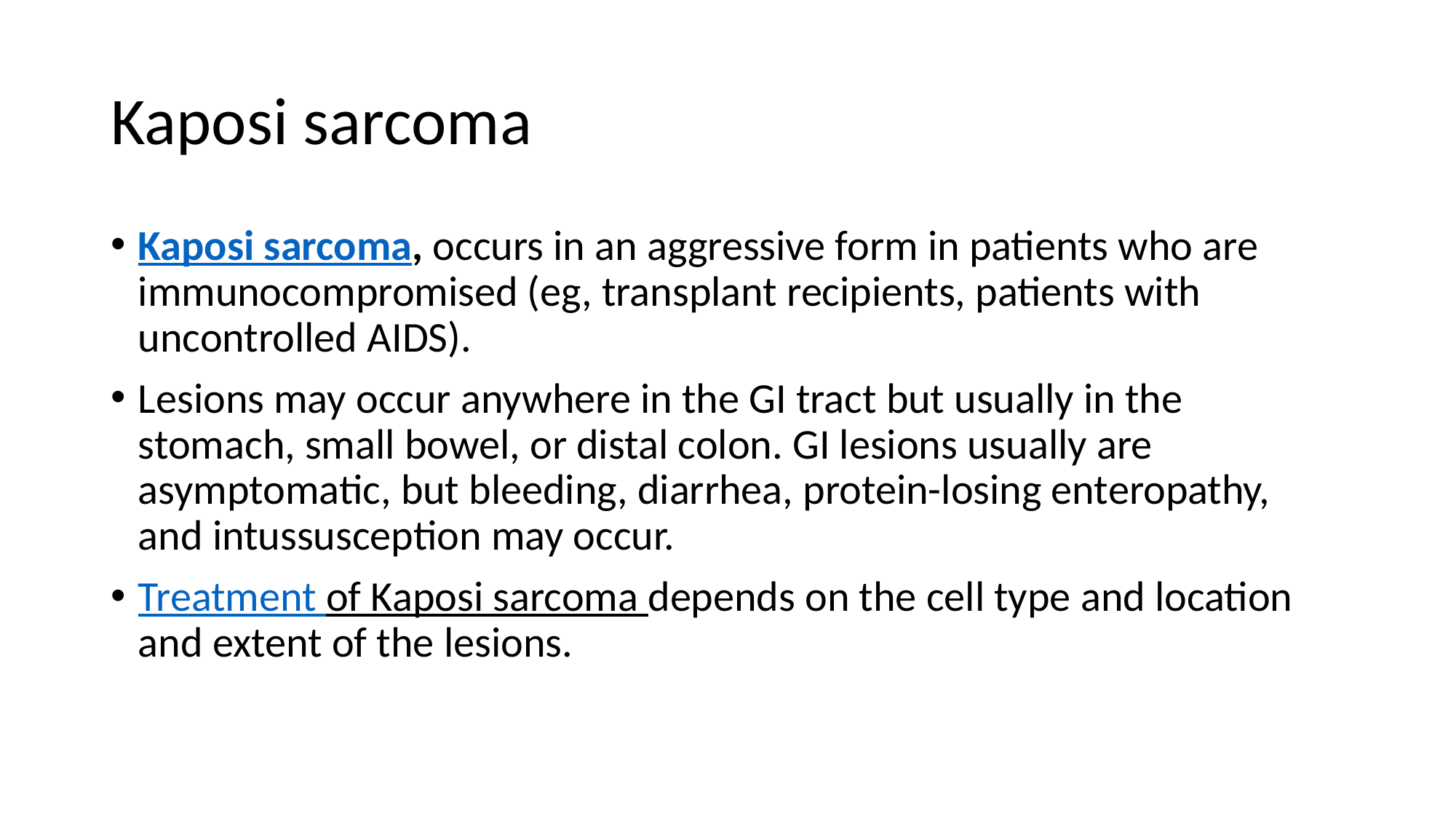

# Kaposi sarcoma
Kaposi sarcoma, occurs in an aggressive form in patients who are immunocompromised (eg, transplant recipients, patients with uncontrolled AIDS).
Lesions may occur anywhere in the GI tract but usually in the stomach, small bowel, or distal colon. GI lesions usually are asymptomatic, but bleeding, diarrhea, protein-losing enteropathy, and intussusception may occur.
Treatment of Kaposi sarcoma depends on the cell type and location and extent of the lesions.